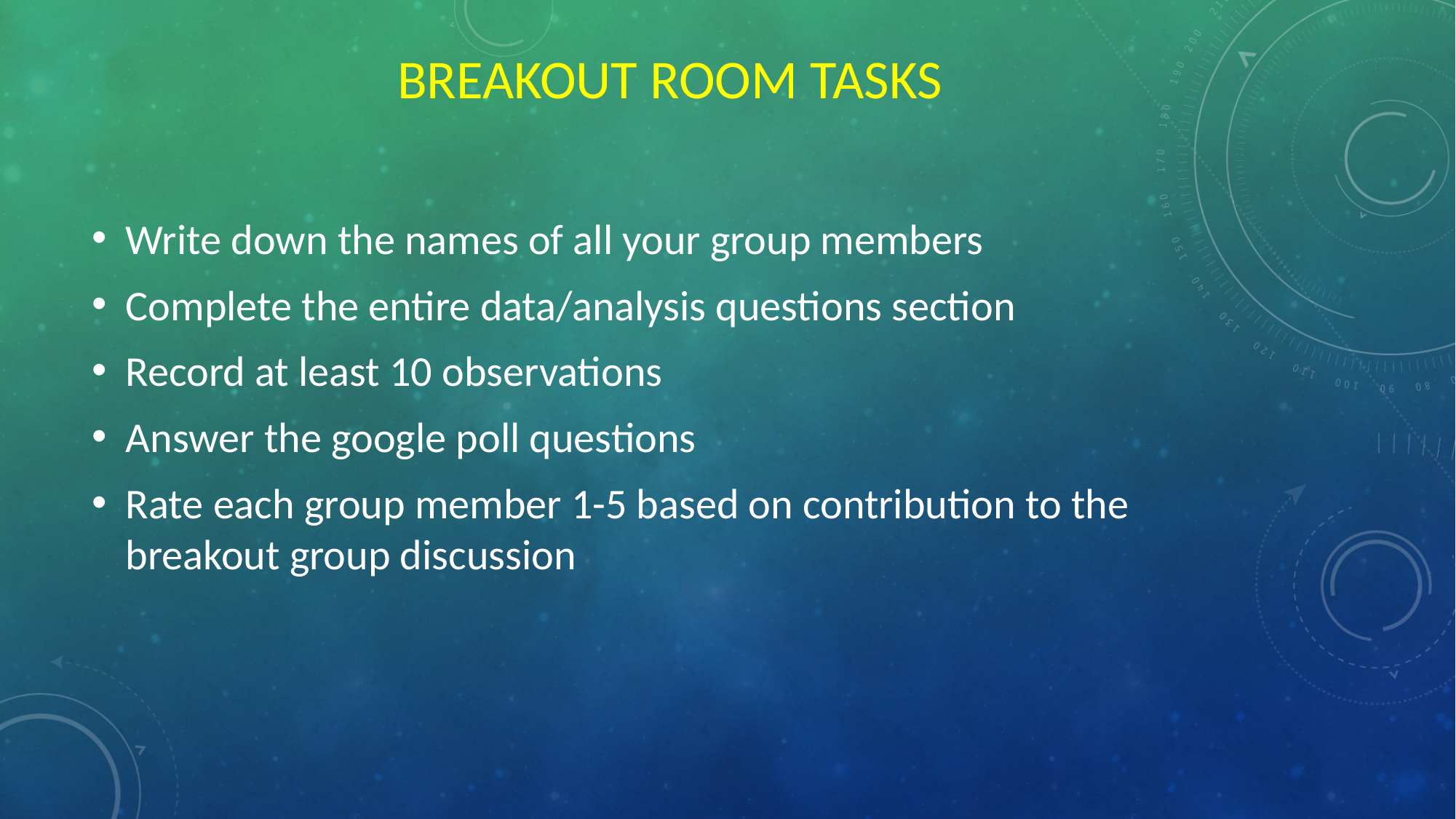

# Breakout Room Tasks
Write down the names of all your group members
Complete the entire data/analysis questions section
Record at least 10 observations
Answer the google poll questions
Rate each group member 1-5 based on contribution to the breakout group discussion